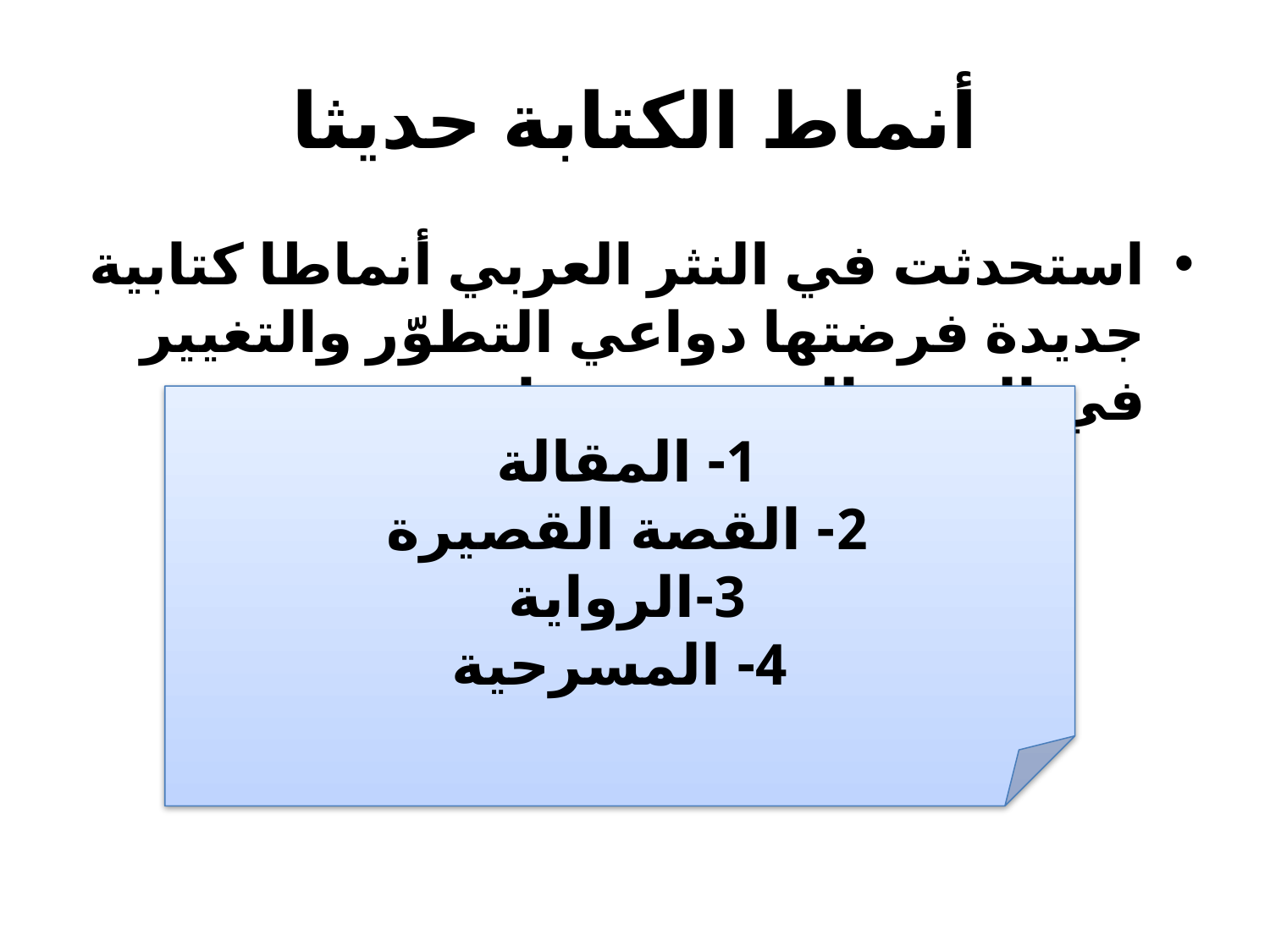

# أنماط الكتابة حديثا
استحدثت في النثر العربي أنماطا كتابية جديدة فرضتها دواعي التطوّر والتغيير في العصر الحديث, منها :

1- المقالة
2- القصة القصيرة
3-الرواية
4- المسرحية